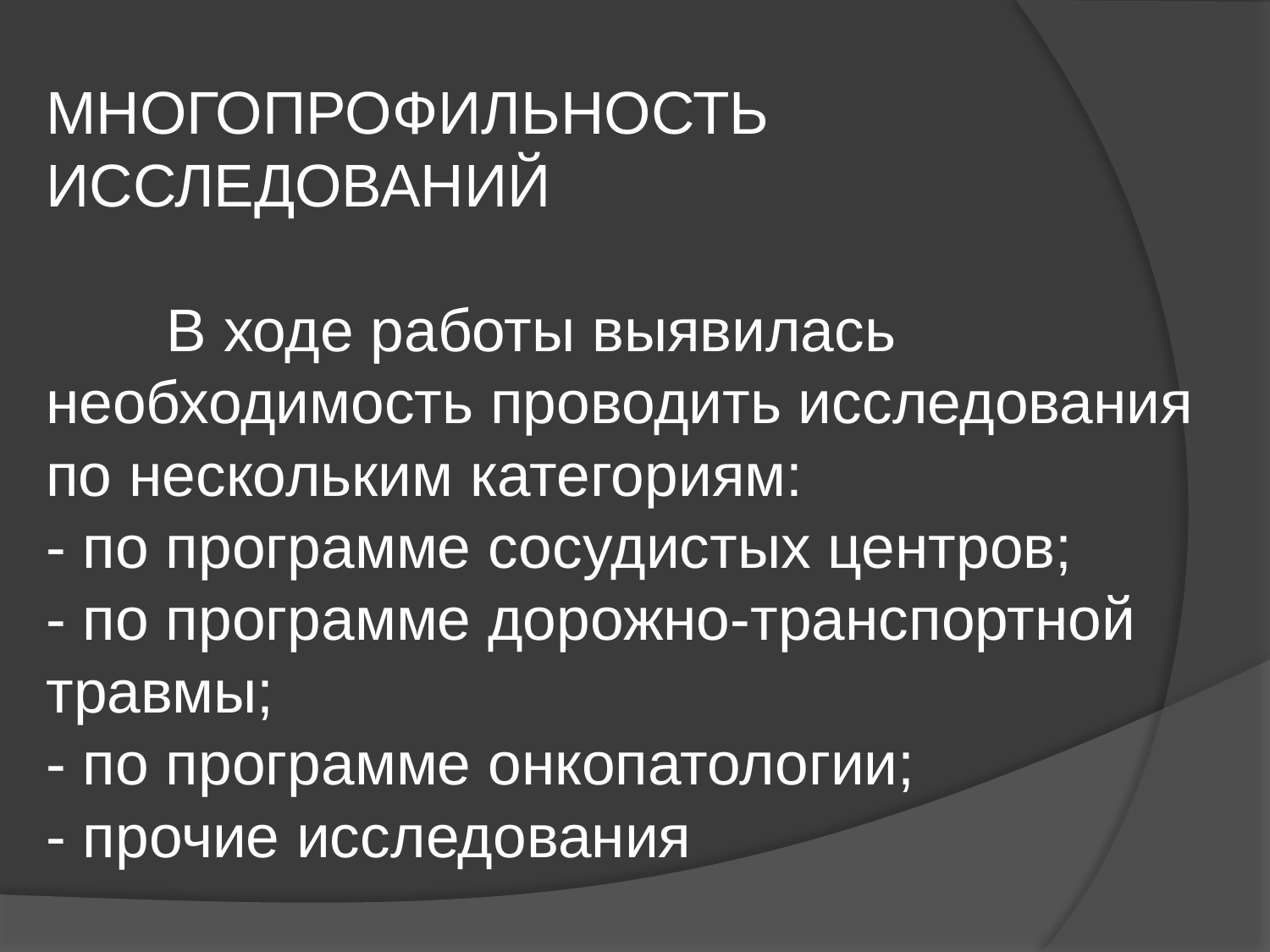

# МНОГОПРОФИЛЬНОСТЬ ИССЛЕДОВАНИЙ В ходе работы выявилась необходимость проводить исследования по нескольким категориям: - по программе сосудистых центров; - по программе дорожно-транспортной травмы; - по программе онкопатологии; - прочие исследования